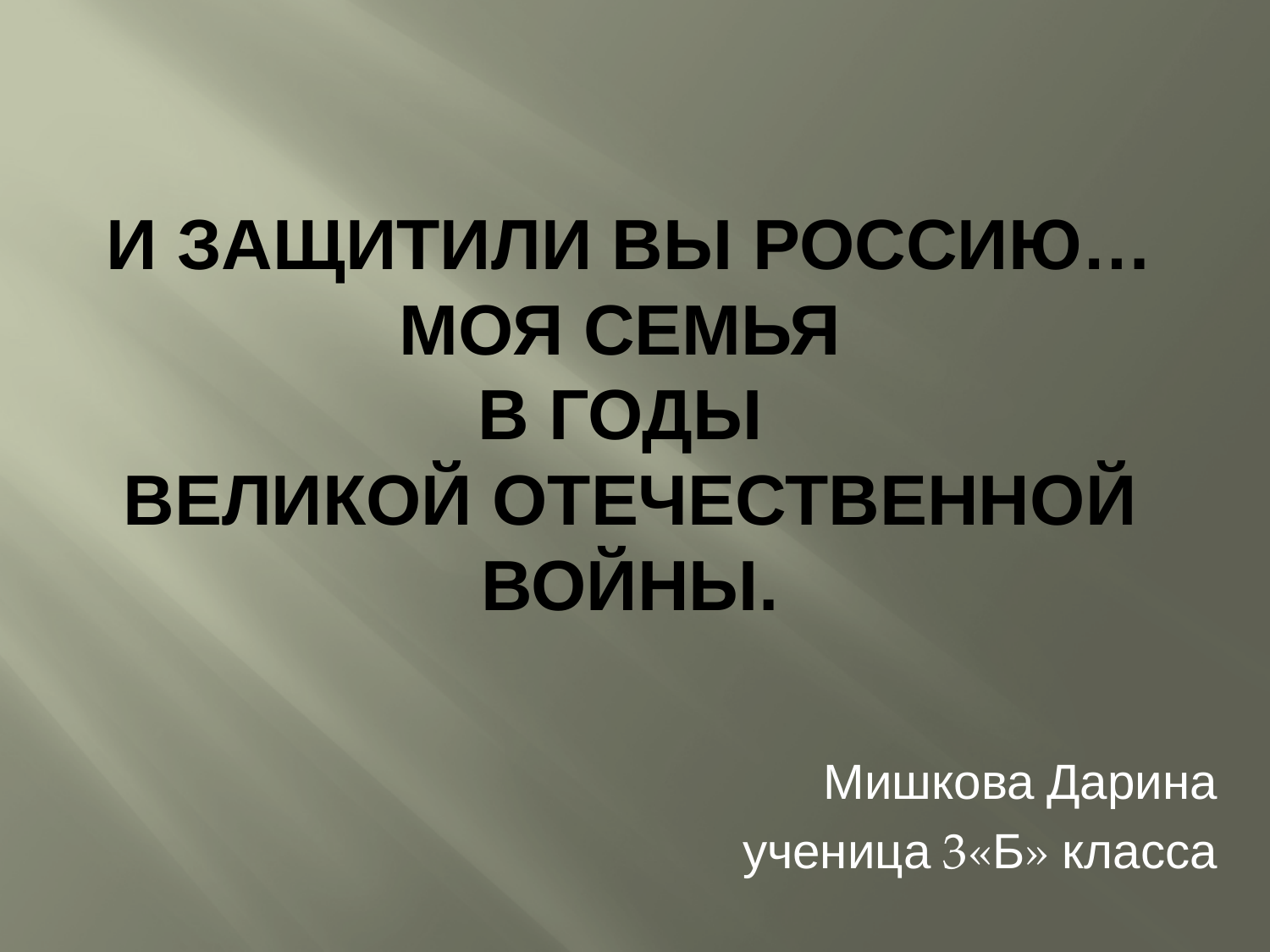

# И защитили вы Россию… Моя семья в годы Великой Отечественной войны.

Мишкова Дарина
ученица 3«Б» класса